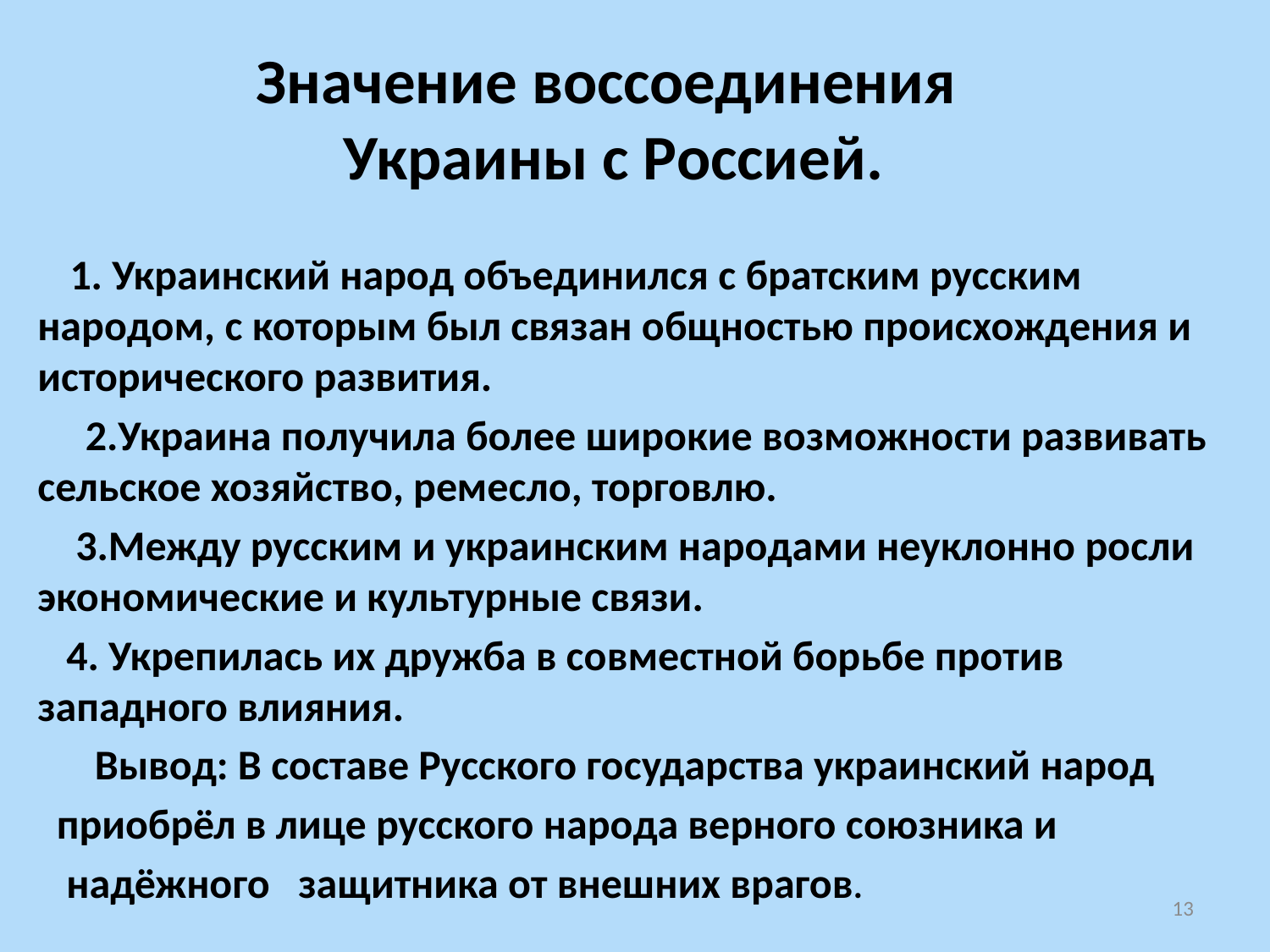

# Значение воссоединения Украины с Россией.

    1. Украинский народ объединился с братским русским народом, с которым был связан общностью происхождения и исторического развития.
     2.Украина получила более широкие возможности развивать сельское хозяйство, ремесло, торговлю.
    3.Между русским и украинским народами неуклонно росли экономические и культурные связи.
   4. Укрепилась их дружба в совместной борьбе против западного влияния.
      Вывод: В составе Русского государства украинский народ
  приобрёл в лице русского народа верного союзника и
   надёжного   защитника от внешних врагов.

13